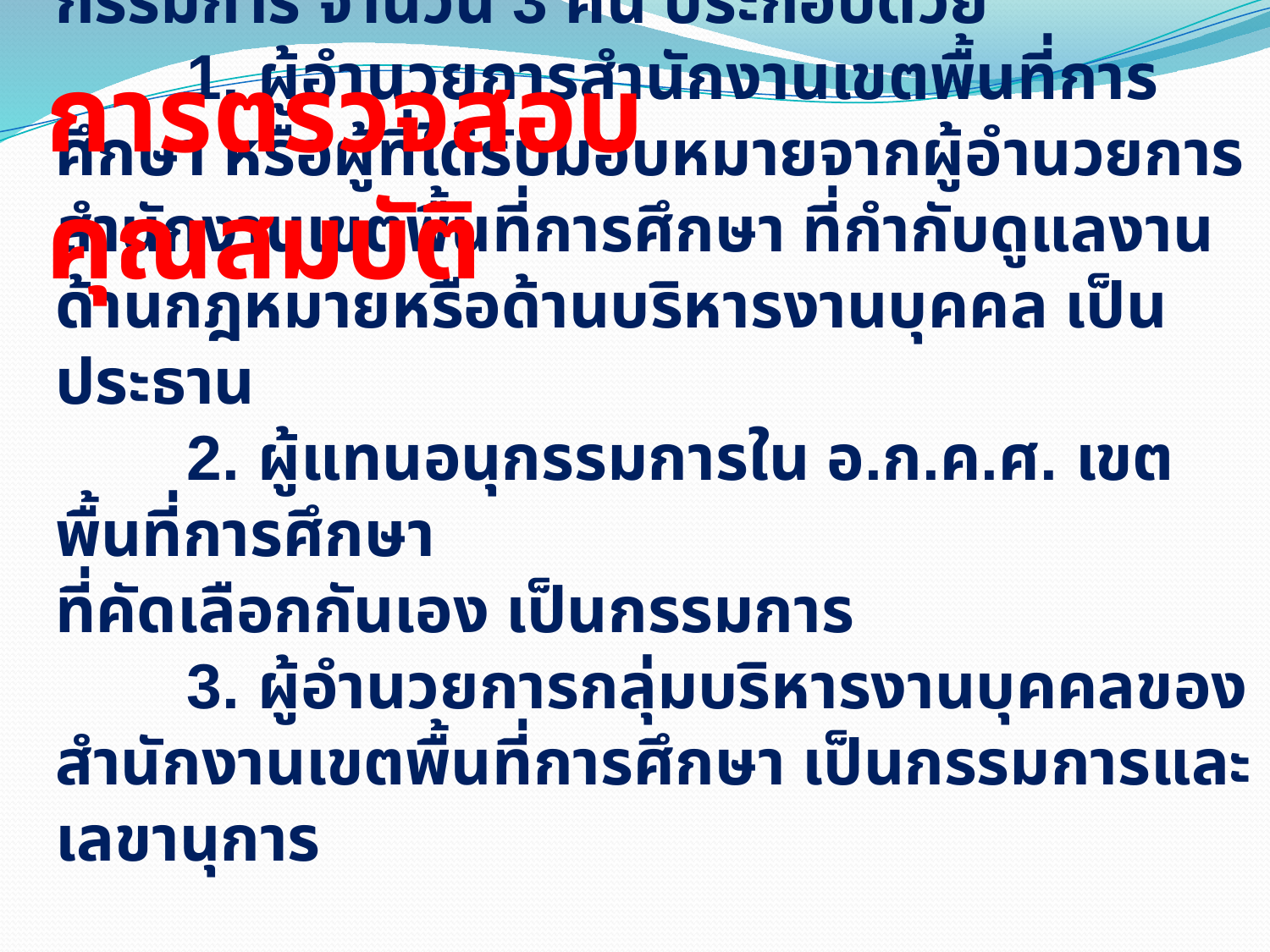

การตรวจสอบคุณสมบัติ
# ให้ อ.ก.ค.ศ. เขตพื้นที่การศึกษาตั้งคณะกรรมการ จำนวน 3 คน ประกอบด้วย 1. ผู้อำนวยการสำนักงานเขตพื้นที่การศึกษา หรือผู้ที่ได้รับมอบหมายจากผู้อำนวยการสำนักงานเขตพื้นที่การศึกษา ที่กำกับดูแลงานด้านกฎหมายหรือด้านบริหารงานบุคคล เป็นประธาน 2. ผู้แทนอนุกรรมการใน อ.ก.ค.ศ. เขตพื้นที่การศึกษา ที่คัดเลือกกันเอง เป็นกรรมการ 3. ผู้อำนวยการกลุ่มบริหารงานบุคคลของสำนักงานเขตพื้นที่การศึกษา เป็นกรรมการและเลขานุการ